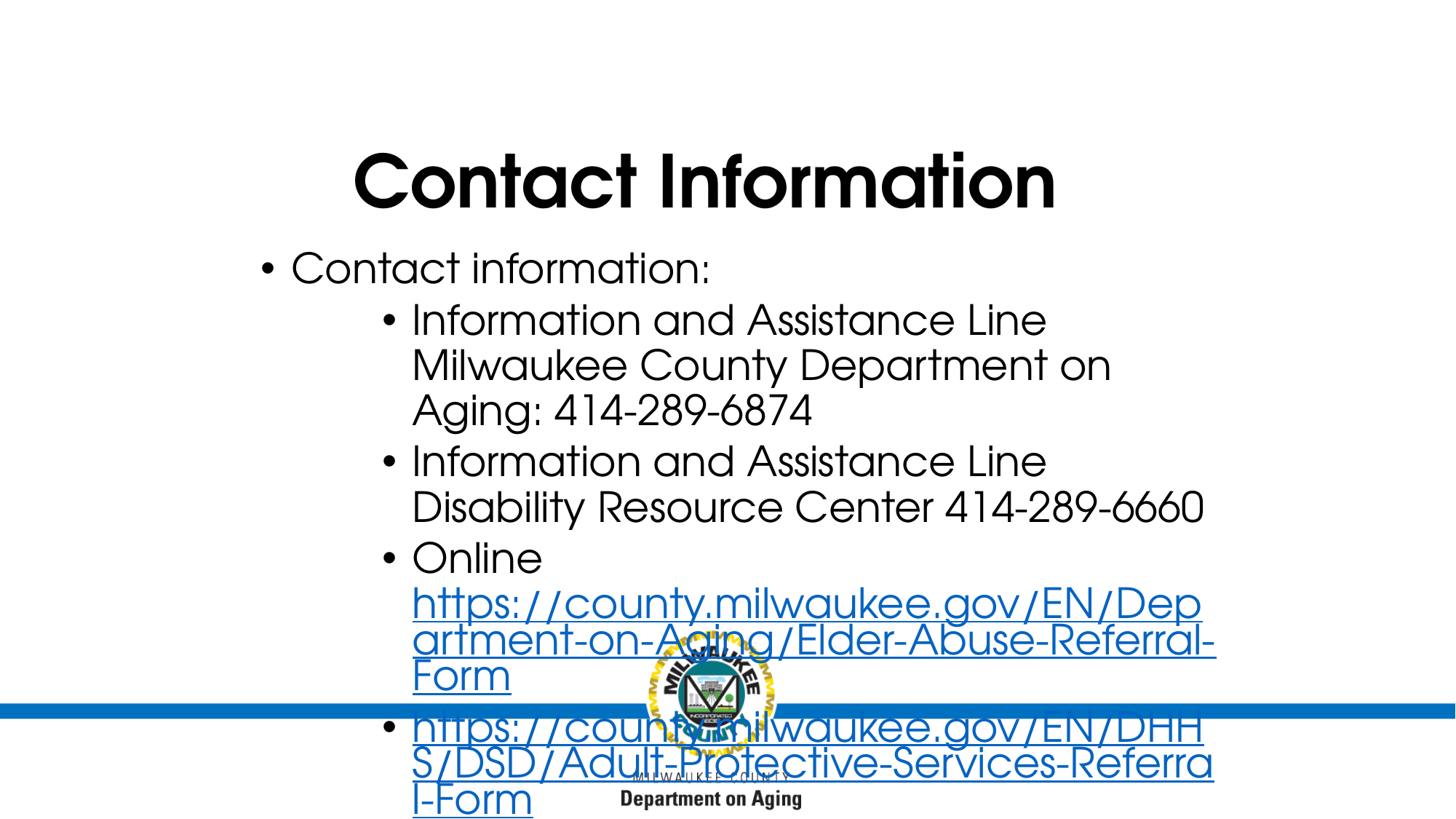

# Contact Information
Contact information:
Information and Assistance Line Milwaukee County Department on Aging: 414-289-6874
Information and Assistance Line Disability Resource Center 414-289-6660
Online https://county.milwaukee.gov/EN/Department-on-Aging/Elder-Abuse-Referral-Form
https://county.milwaukee.gov/EN/DHHS/DSD/Adult-Protective-Services-Referral-Form